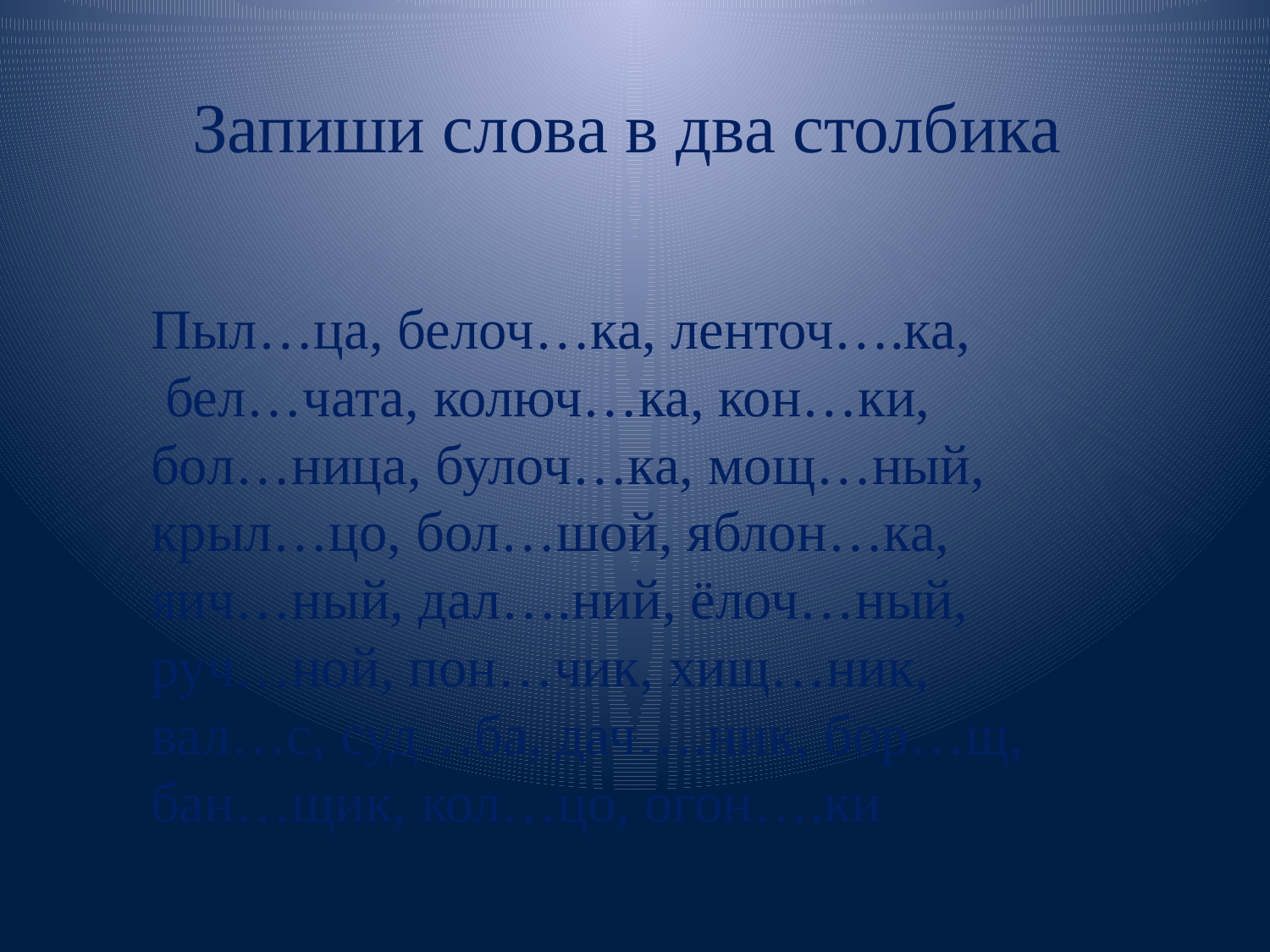

Запиши слова в два столбика
Пыл…ца, белоч…ка, ленточ….ка,
 бел…чата, колюч…ка, кон…ки,
бол…ница, булоч…ка, мощ…ный,
крыл…цо, бол…шой, яблон…ка,
яич…ный, дал….ний, ёлоч…ный,
руч…ной, пон…чик, хищ…ник,
вал…с, суд…ба, дач….ник, бор…щ,
бан…щик, кол…цо, огон….ки